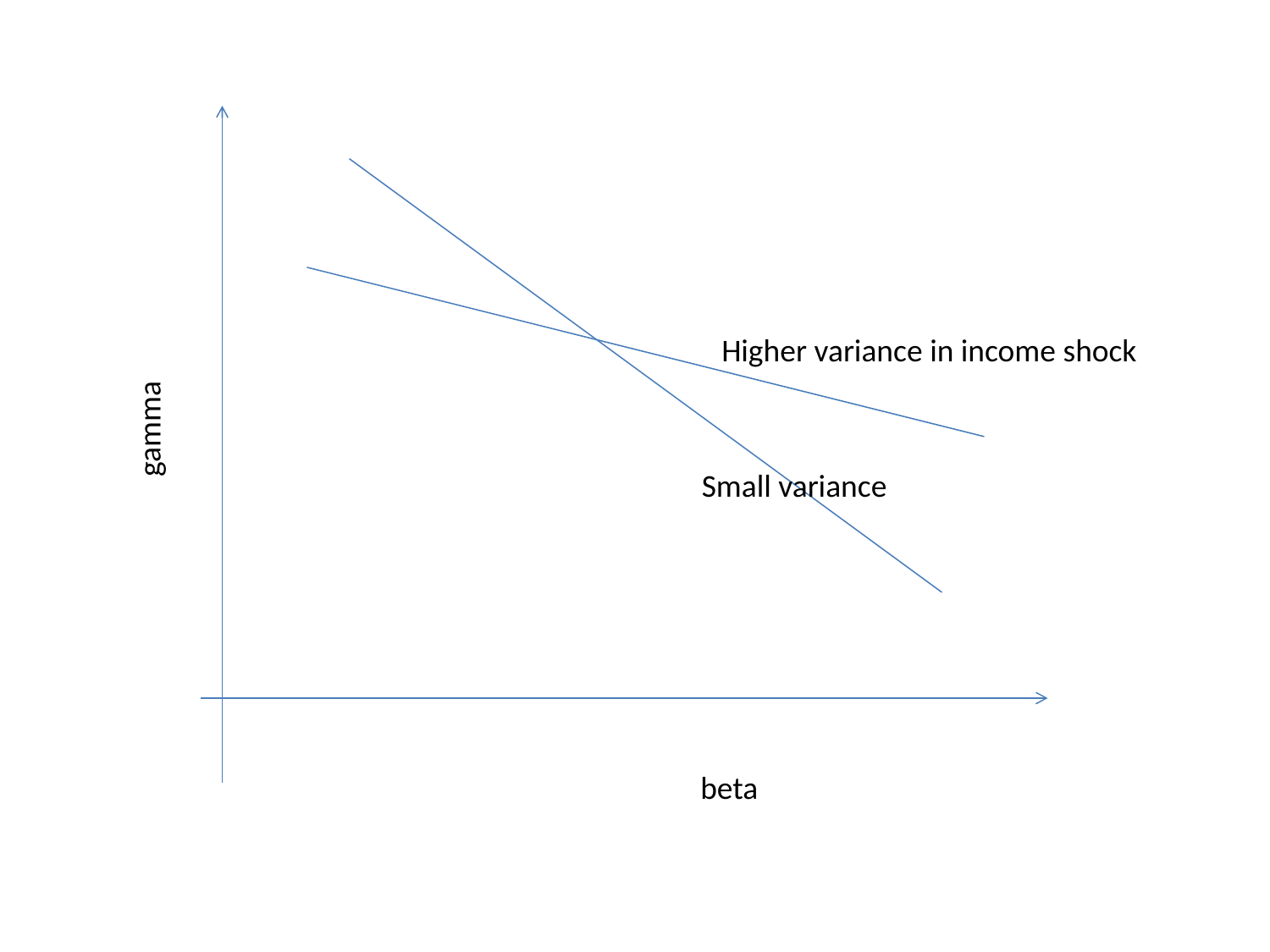

Higher variance in income shock
gamma
Small variance
beta